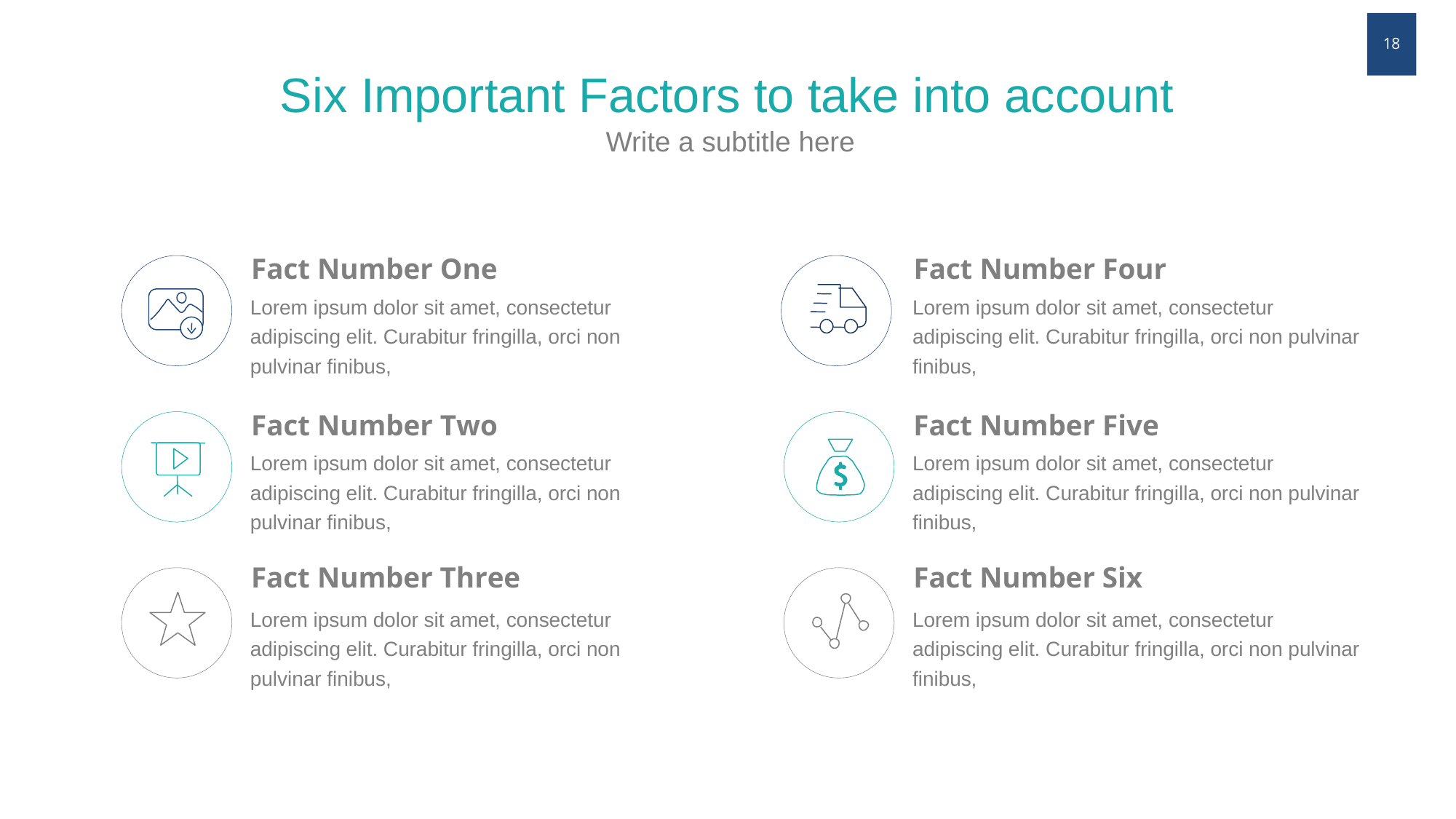

18
Six Important Factors to take into account
Write a subtitle here
Fact Number One
Fact Number Four

Lorem ipsum dolor sit amet, consectetur adipiscing elit. Curabitur fringilla, orci non pulvinar finibus,
Lorem ipsum dolor sit amet, consectetur adipiscing elit. Curabitur fringilla, orci non pulvinar finibus,

Fact Number Two
Fact Number Five

Lorem ipsum dolor sit amet, consectetur adipiscing elit. Curabitur fringilla, orci non pulvinar finibus,
Lorem ipsum dolor sit amet, consectetur adipiscing elit. Curabitur fringilla, orci non pulvinar finibus,

Fact Number Three
Fact Number Six

Lorem ipsum dolor sit amet, consectetur adipiscing elit. Curabitur fringilla, orci non pulvinar finibus,
Lorem ipsum dolor sit amet, consectetur adipiscing elit. Curabitur fringilla, orci non pulvinar finibus,